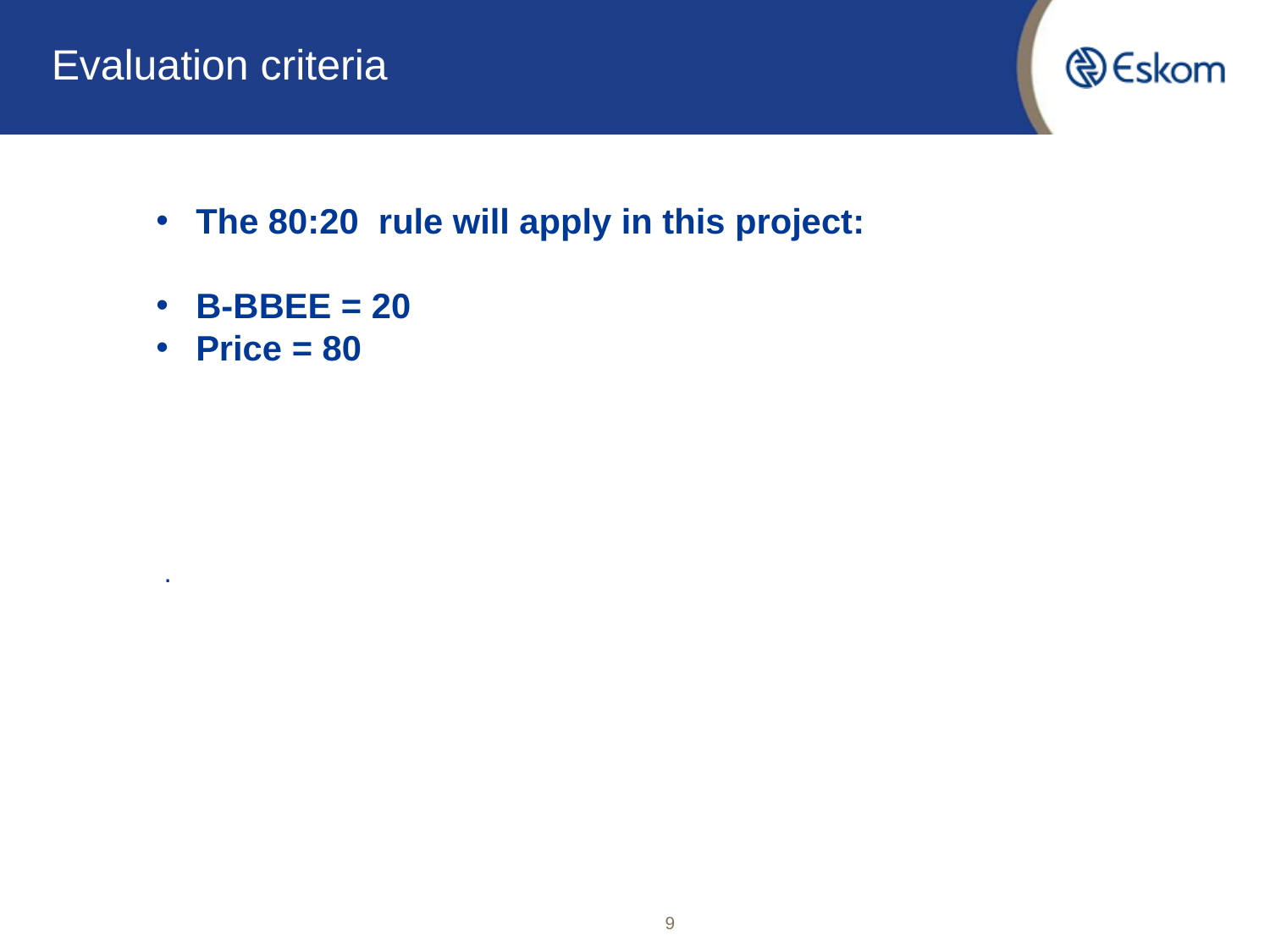

# Evaluation criteria

The 80:20  rule will apply in this project:

B-BBEE = 20
Price = 80

 .
9